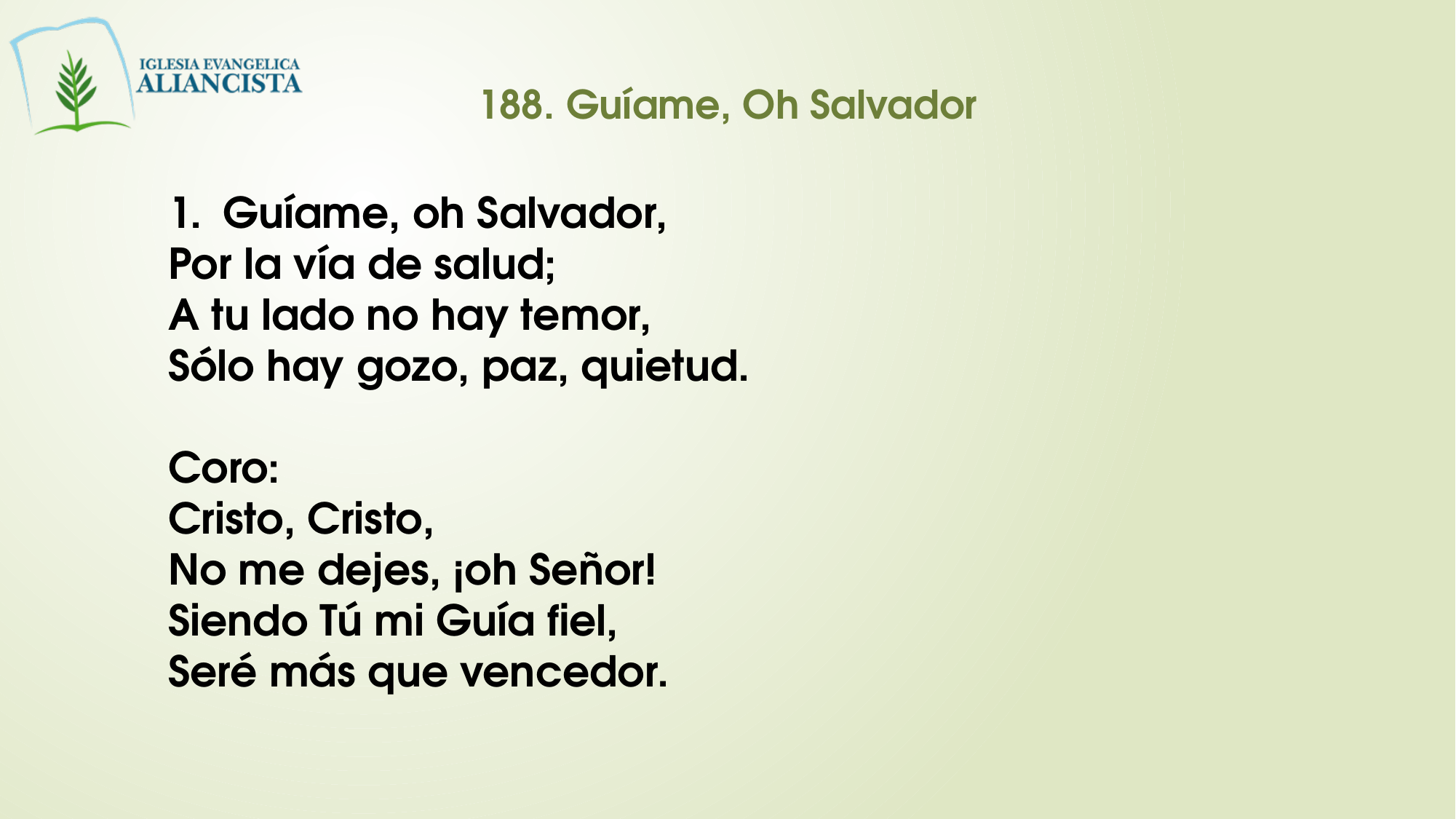

188. Guíame, Oh Salvador
Guíame, oh Salvador,
Por la vía de salud;
A tu lado no hay temor,
Sólo hay gozo, paz, quietud.

Coro:
Cristo, Cristo,
No me dejes, ¡oh Señor!
Siendo Tú mi Guía fiel,
Seré más que vencedor.